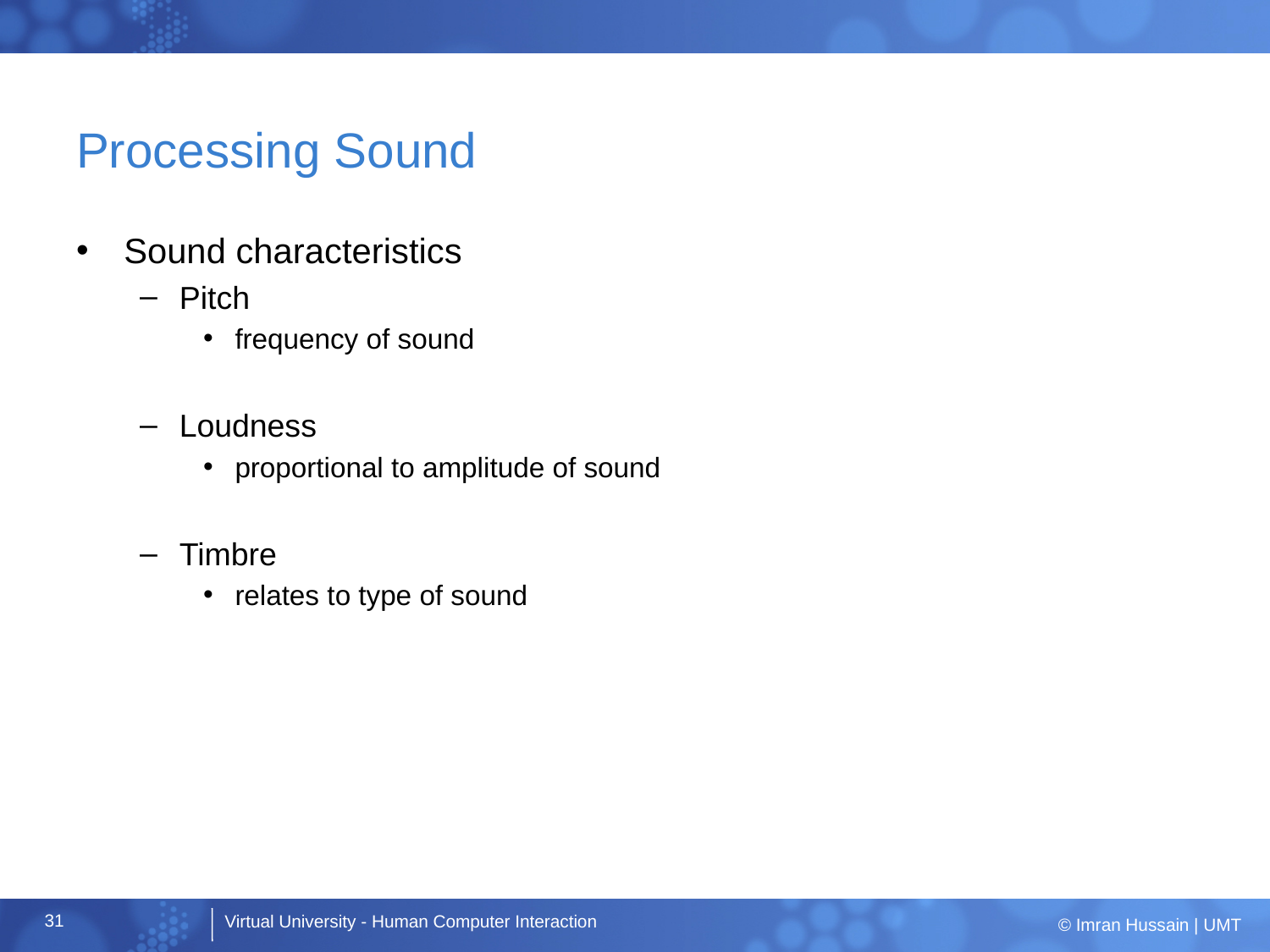

# Processing Sound
Sound characteristics
Pitch
frequency of sound

Loudness
proportional to amplitude of sound

Timbre
relates to type of sound